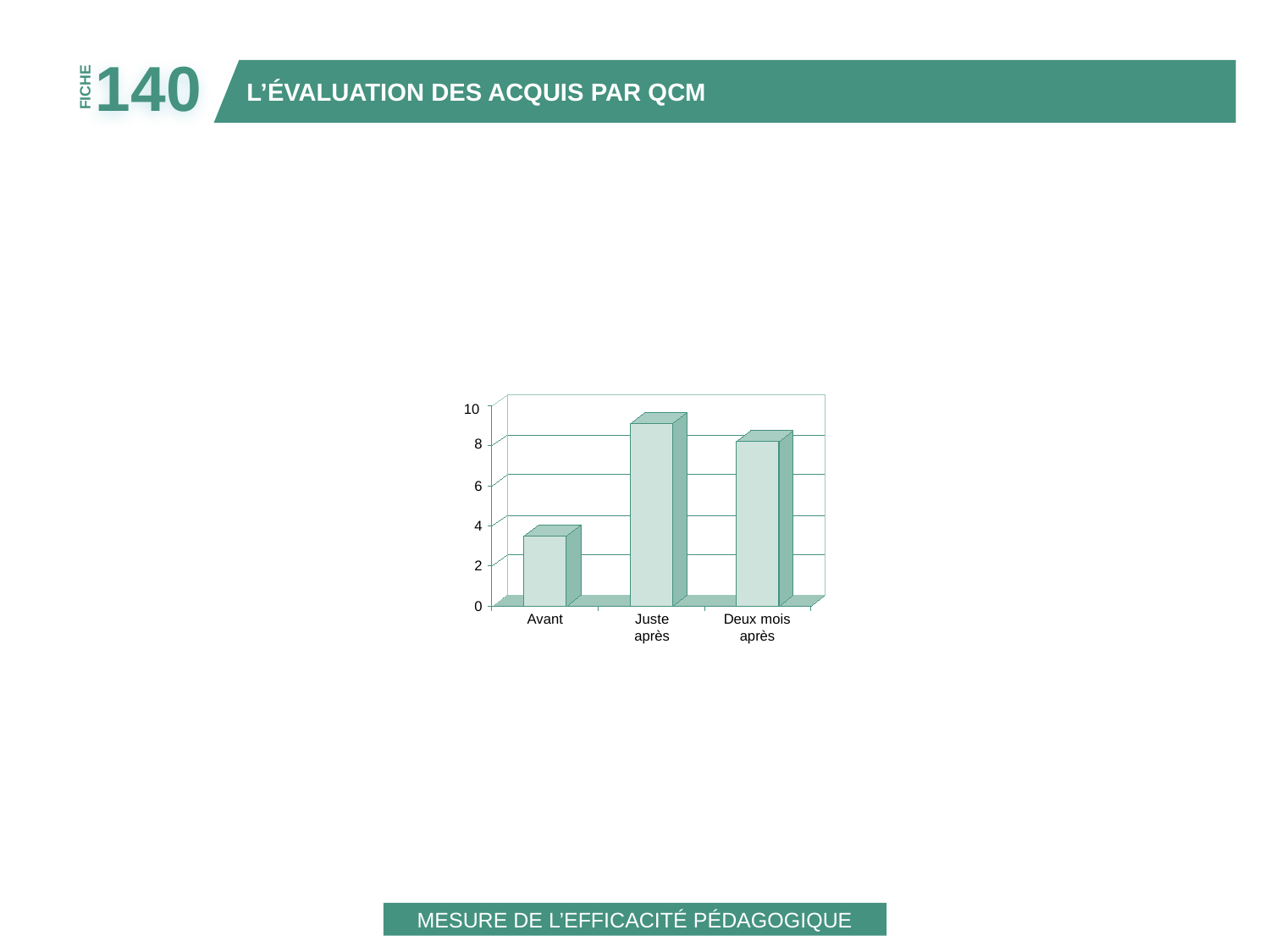

140

L’ÉVALUATION DES ACQUIS PAR QCM
FICHE

10

8

6

4

2

0

Avant
Juste
après
Deux mois
après
MESURE DE L’EFFICACITÉ PÉDAGOGIQUE